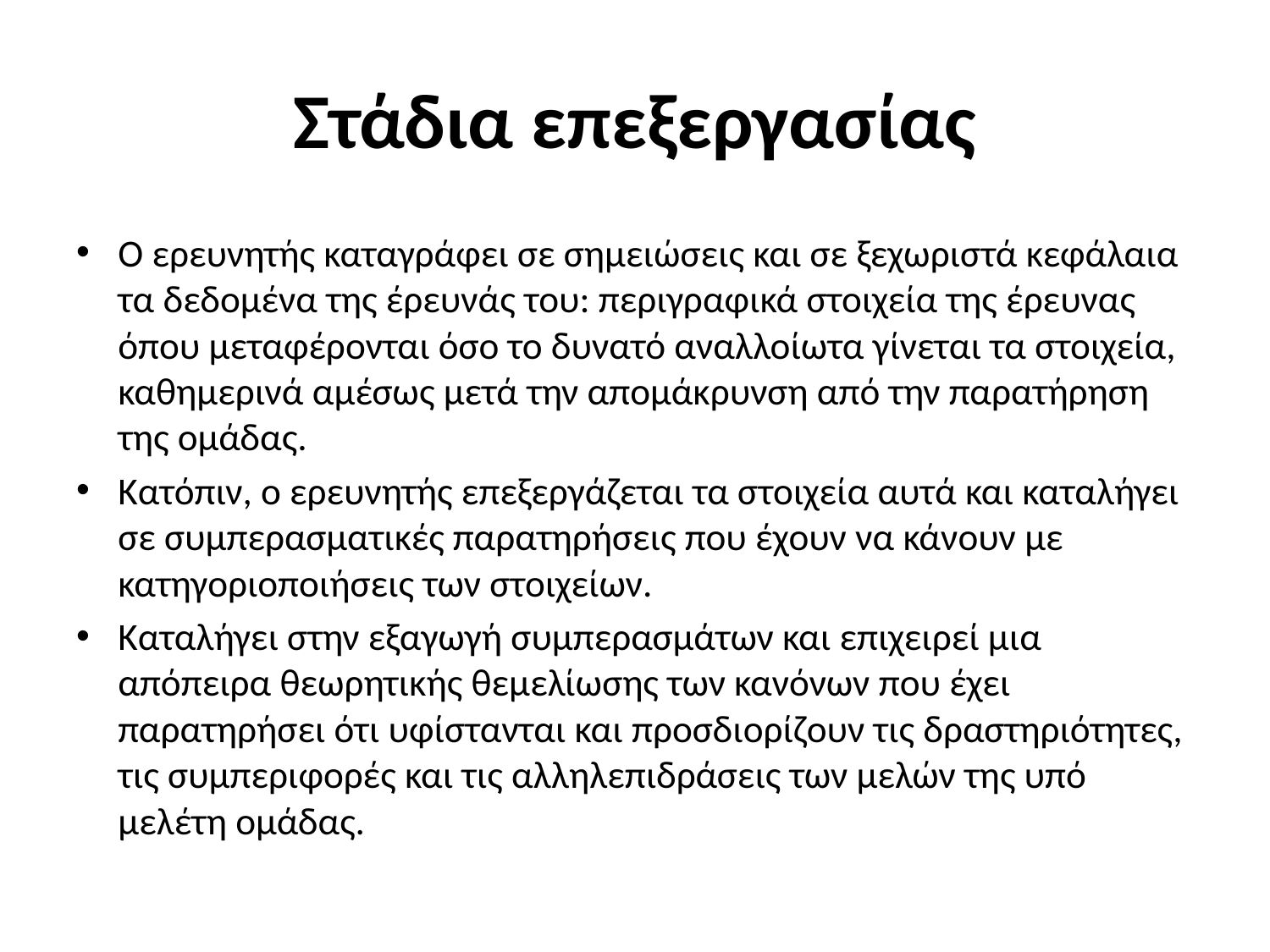

# Στάδια επεξεργασίας
O ερευνητής καταγράφει σε σημειώσεις και σε ξεχωριστά κεφάλαια τα δεδομένα της έρευνάς του: περιγραφικά στοιχεία της έρευνας όπου μεταφέρονται όσο το δυνατό αναλλοίωτα γίνεται τα στοιχεία, καθημερινά αμέσως μετά την απομάκρυνση από την παρατήρηση της ομάδας.
Κατόπιν, ο ερευνητής επεξεργάζεται τα στοιχεία αυτά και καταλήγει σε συμπερασματικές παρατηρήσεις που έχουν να κάνουν με κατηγοριοποιήσεις των στοιχείων.
Καταλήγει στην εξαγωγή συμπερασμάτων και επιχειρεί μια απόπειρα θεωρητικής θεμελίωσης των κανόνων που έχει παρατηρήσει ότι υφίστανται και προσδιορίζουν τις δραστηριότητες, τις συμπεριφορές και τις αλληλεπιδράσεις των μελών της υπό μελέτη ομάδας.